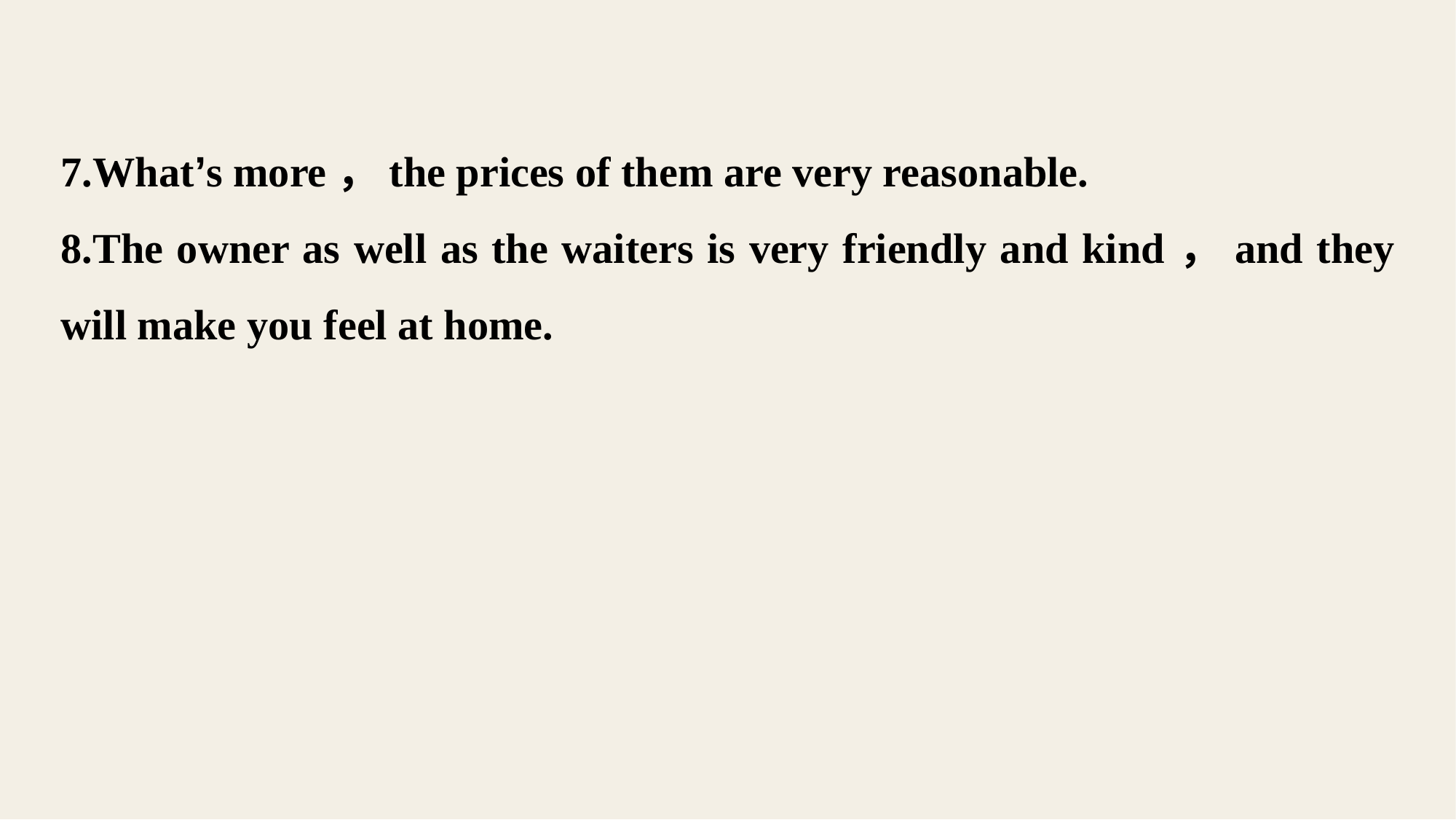

7.What’s more，the prices of them are very reasonable.
8.The owner as well as the waiters is very friendly and kind，and they will make you feel at home.